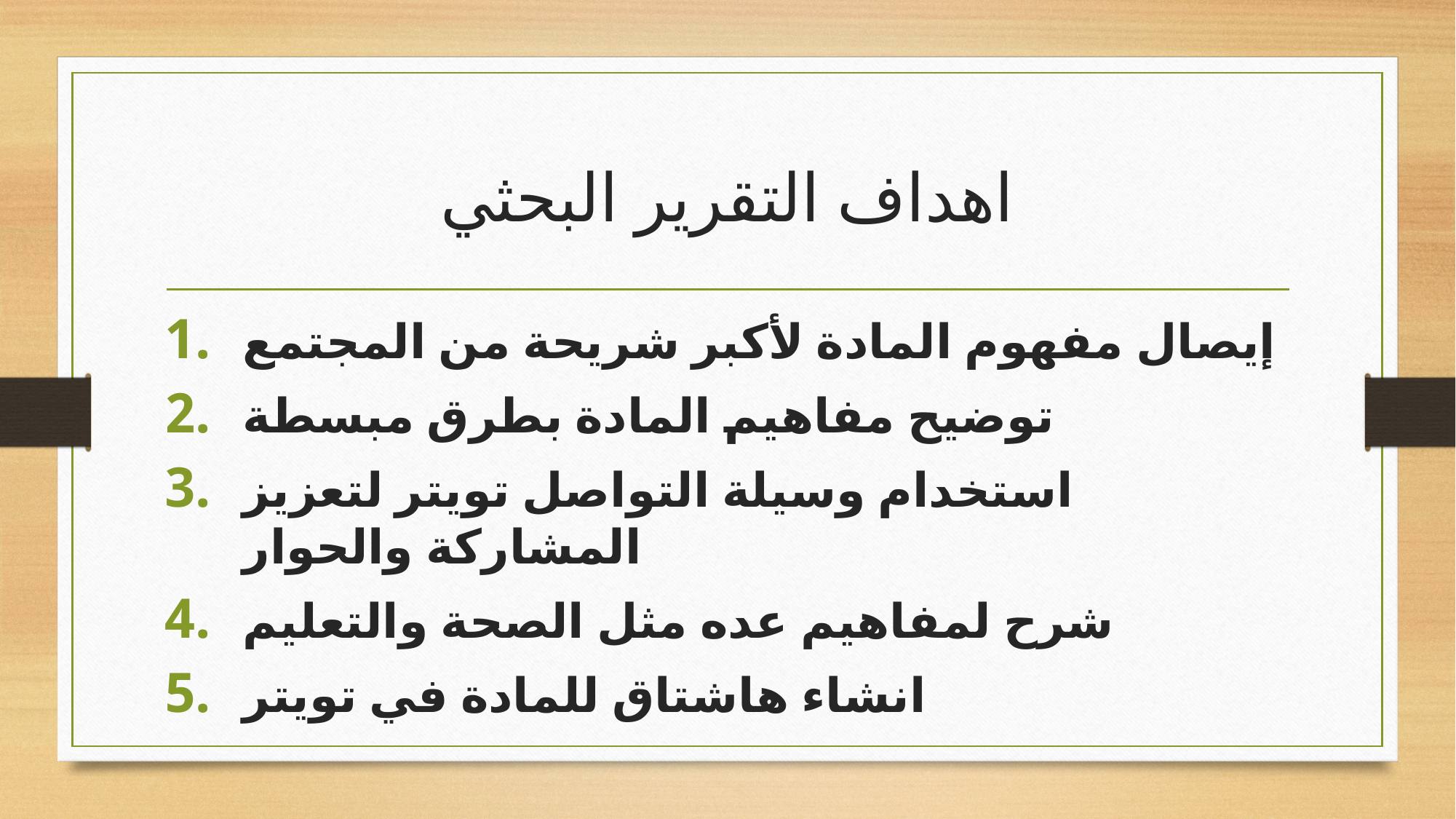

# اهداف التقرير البحثي
إيصال مفهوم المادة لأكبر شريحة من المجتمع
توضيح مفاهيم المادة بطرق مبسطة
استخدام وسيلة التواصل تويتر لتعزيز المشاركة والحوار
شرح لمفاهيم عده مثل الصحة والتعليم
انشاء هاشتاق للمادة في تويتر